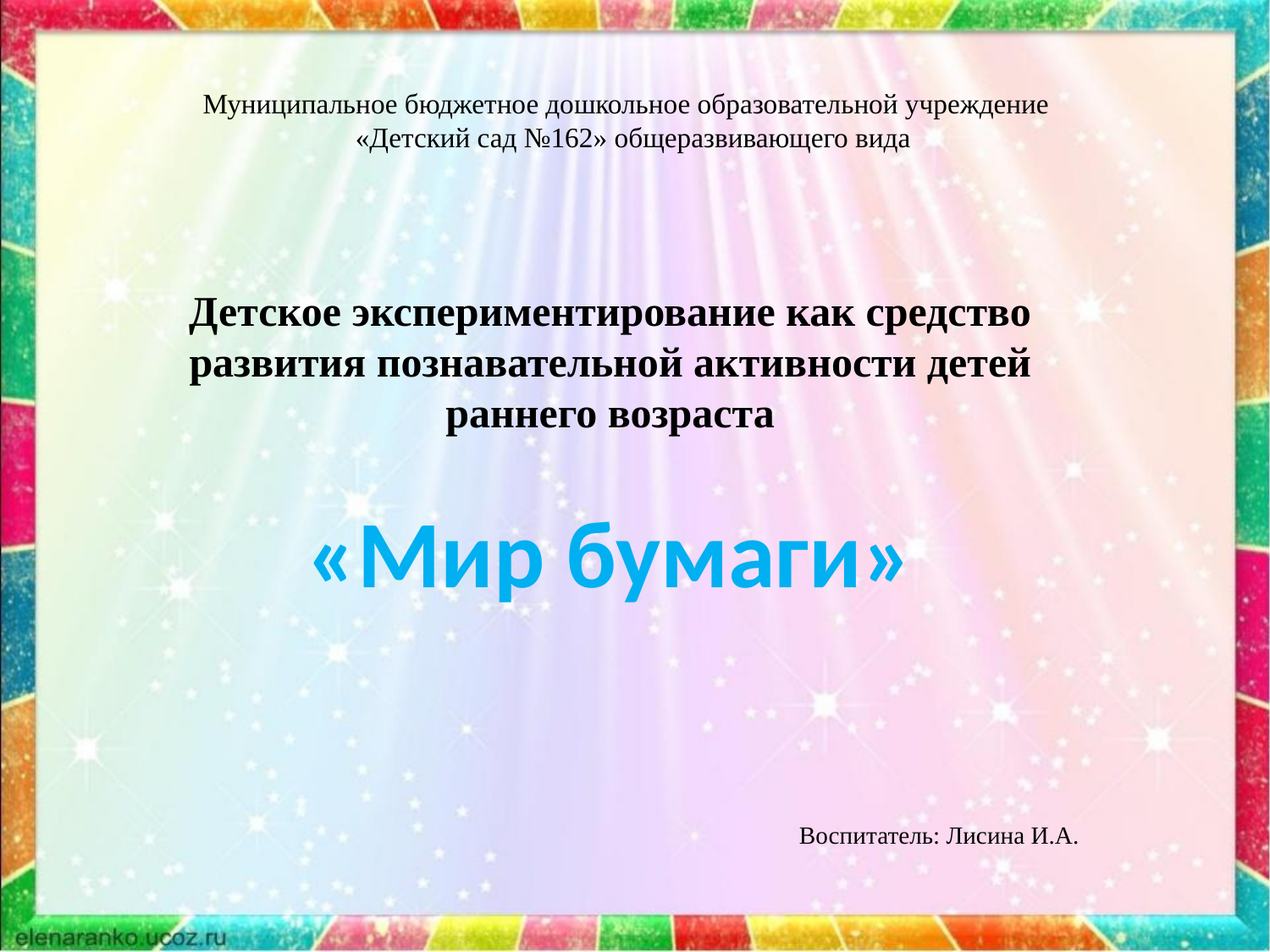

Муниципальное бюджетное дошкольное образовательной учреждение
 «Детский сад №162» общеразвивающего вида
Детское экспериментирование как средство развития познавательной активности детей раннего возраста
«Мир бумаги»
Воспитатель: Лисина И.А.